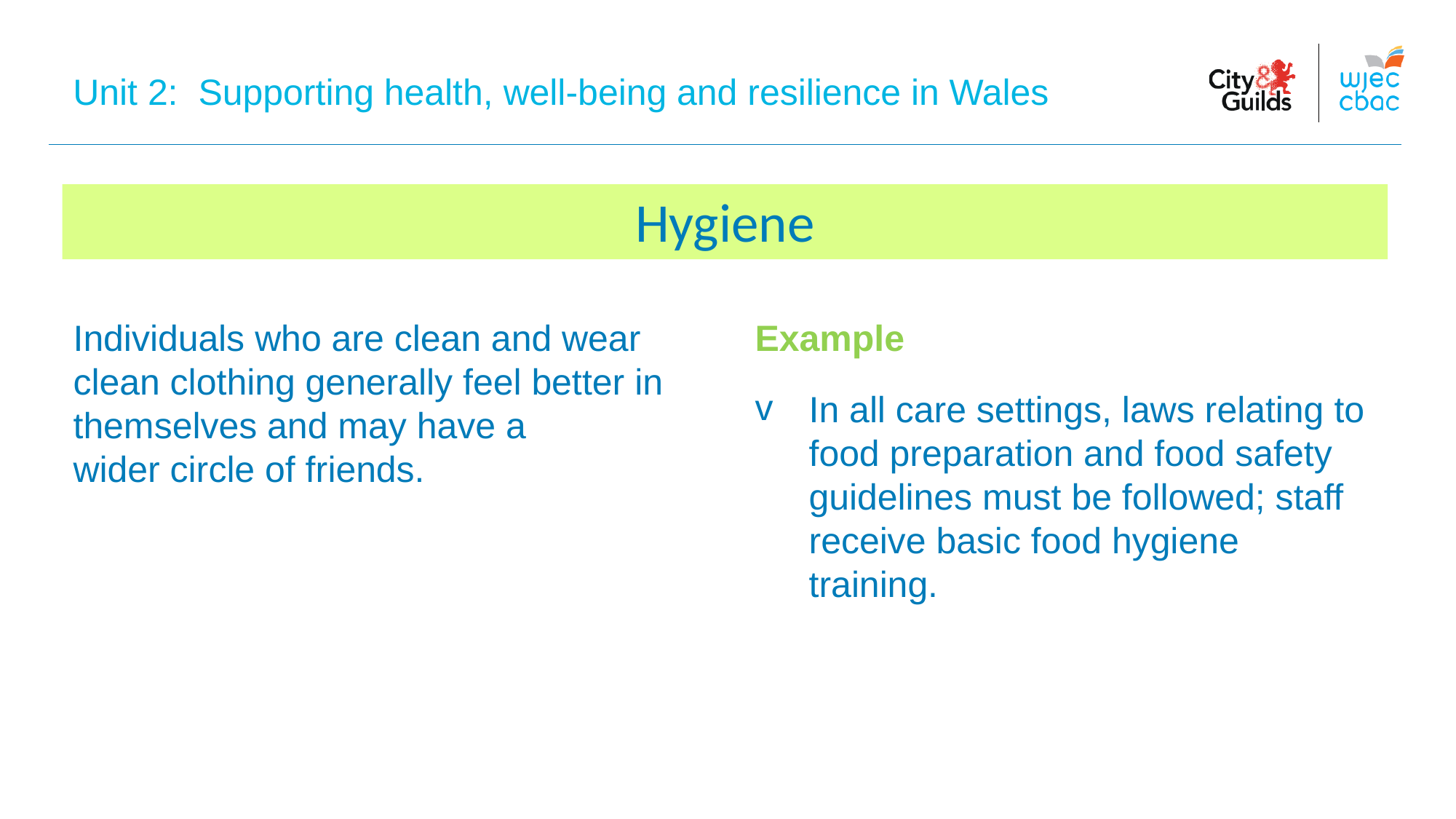

Unit 2:  Supporting health, well-being and resilience in Wales
# Hygiene
Example
In all care settings, laws relating to food preparation and food safety guidelines must be followed; staff receive basic food hygiene training.
Individuals who are clean and wear clean clothing generally feel better in themselves and may have a wider circle of friends.